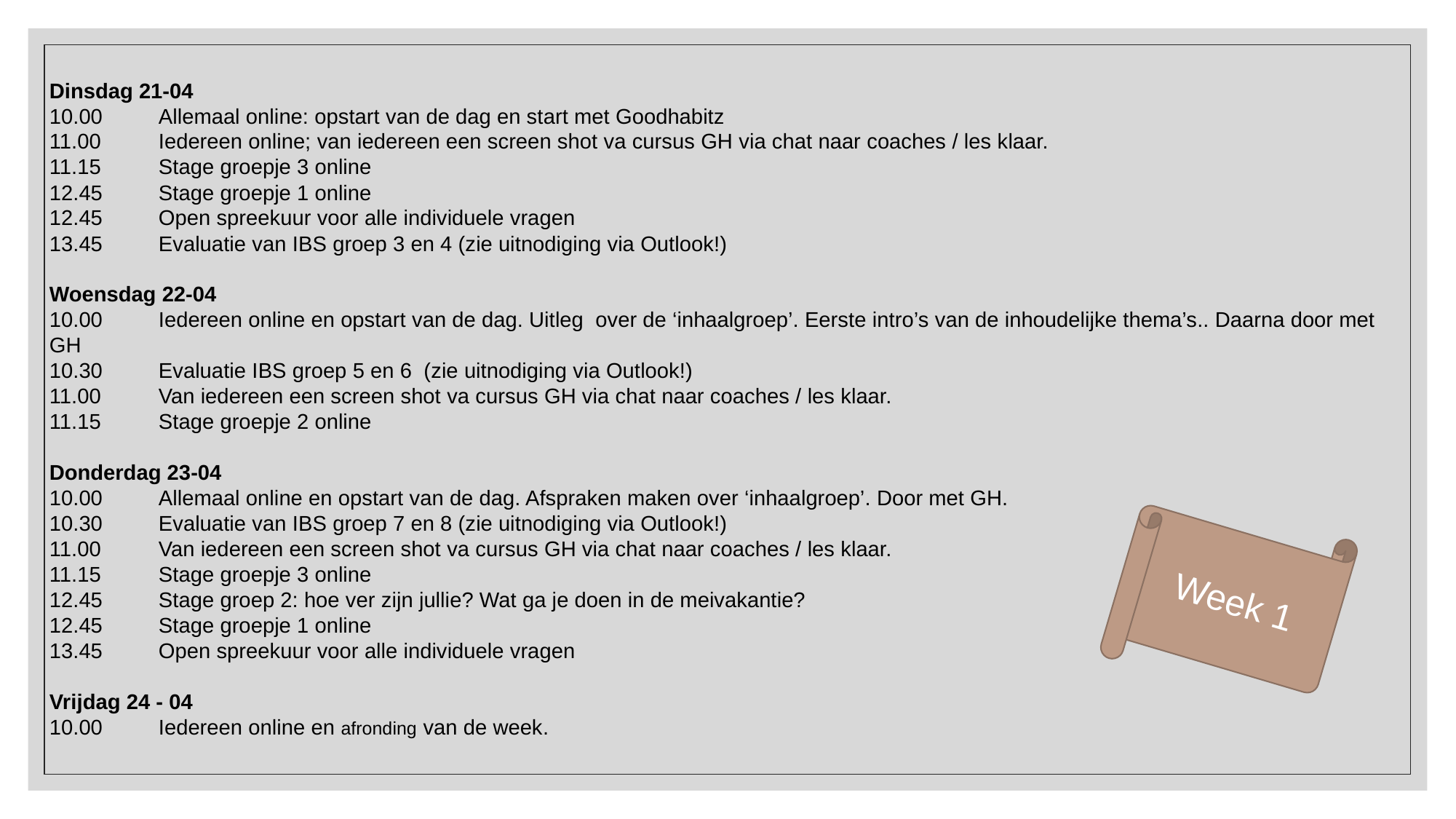

Dinsdag 21-04
10.00	Allemaal online: opstart van de dag en start met Goodhabitz
11.00	Iedereen online; van iedereen een screen shot va cursus GH via chat naar coaches / les klaar.
11.15	Stage groepje 3 online
12.45	Stage groepje 1 online
12.45	Open spreekuur voor alle individuele vragen
13.45	Evaluatie van IBS groep 3 en 4 (zie uitnodiging via Outlook!)

Woensdag 22-04
10.00	Iedereen online en opstart van de dag. Uitleg  over de ‘inhaalgroep’. Eerste intro’s van de inhoudelijke thema’s.. Daarna door met GH
10.30	Evaluatie IBS groep 5 en 6  (zie uitnodiging via Outlook!)
11.00	Van iedereen een screen shot va cursus GH via chat naar coaches / les klaar.
11.15	Stage groepje 2 online

Donderdag 23-04
10.00	Allemaal online en opstart van de dag. Afspraken maken over ‘inhaalgroep’. Door met GH.
10.30	Evaluatie van IBS groep 7 en 8 (zie uitnodiging via Outlook!)
11.00	Van iedereen een screen shot va cursus GH via chat naar coaches / les klaar.
11.15	Stage groepje 3 online
12.45	Stage groep 2: hoe ver zijn jullie? Wat ga je doen in de meivakantie?
12.45	Stage groepje 1 online
13.45	Open spreekuur voor alle individuele vragen

Vrijdag 24 - 04
10.00	Iedereen online en afronding van de week.
Week 1